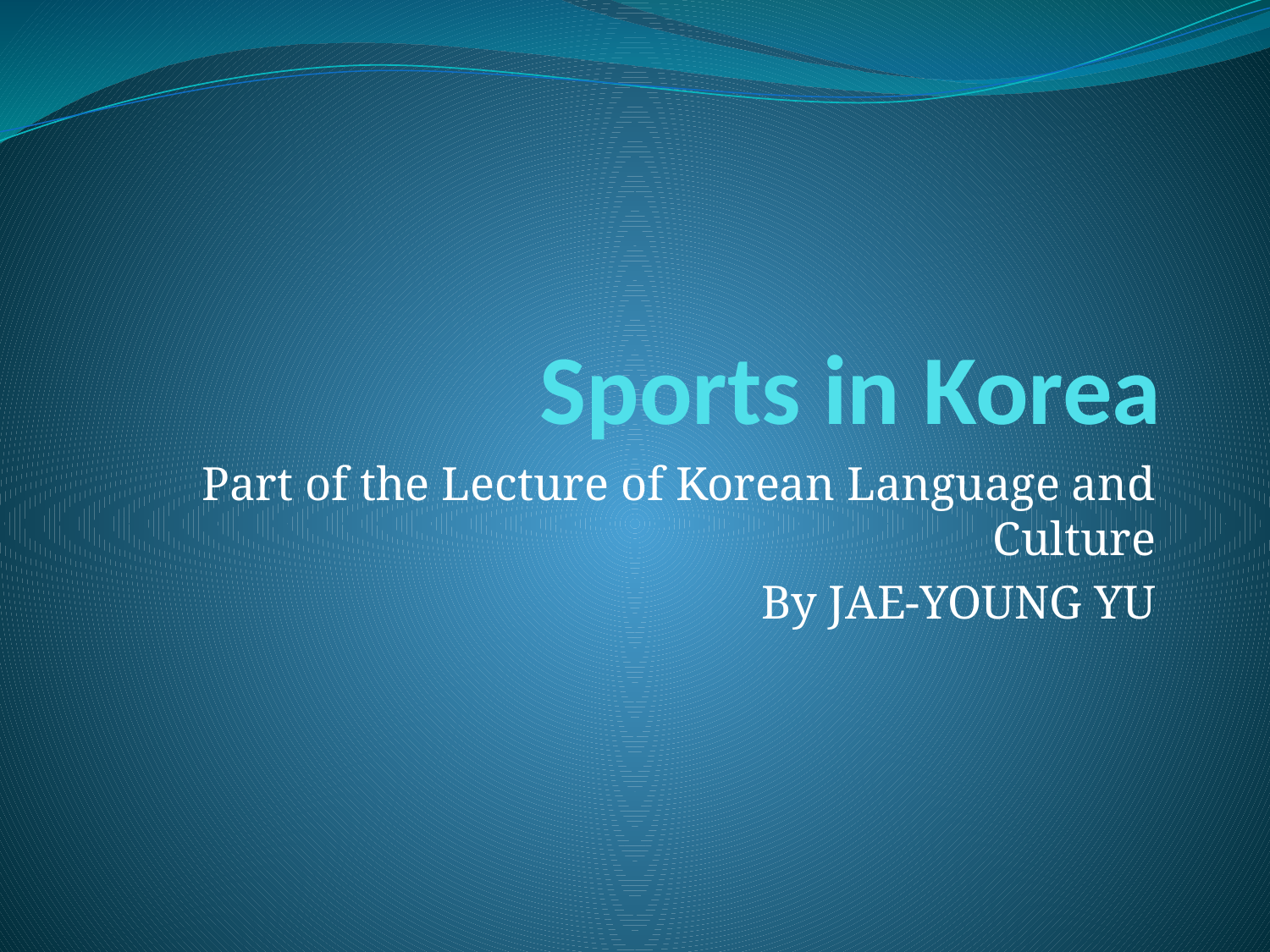

# Sports in Korea
Part of the Lecture of Korean Language and Culture
By JAE-YOUNG YU